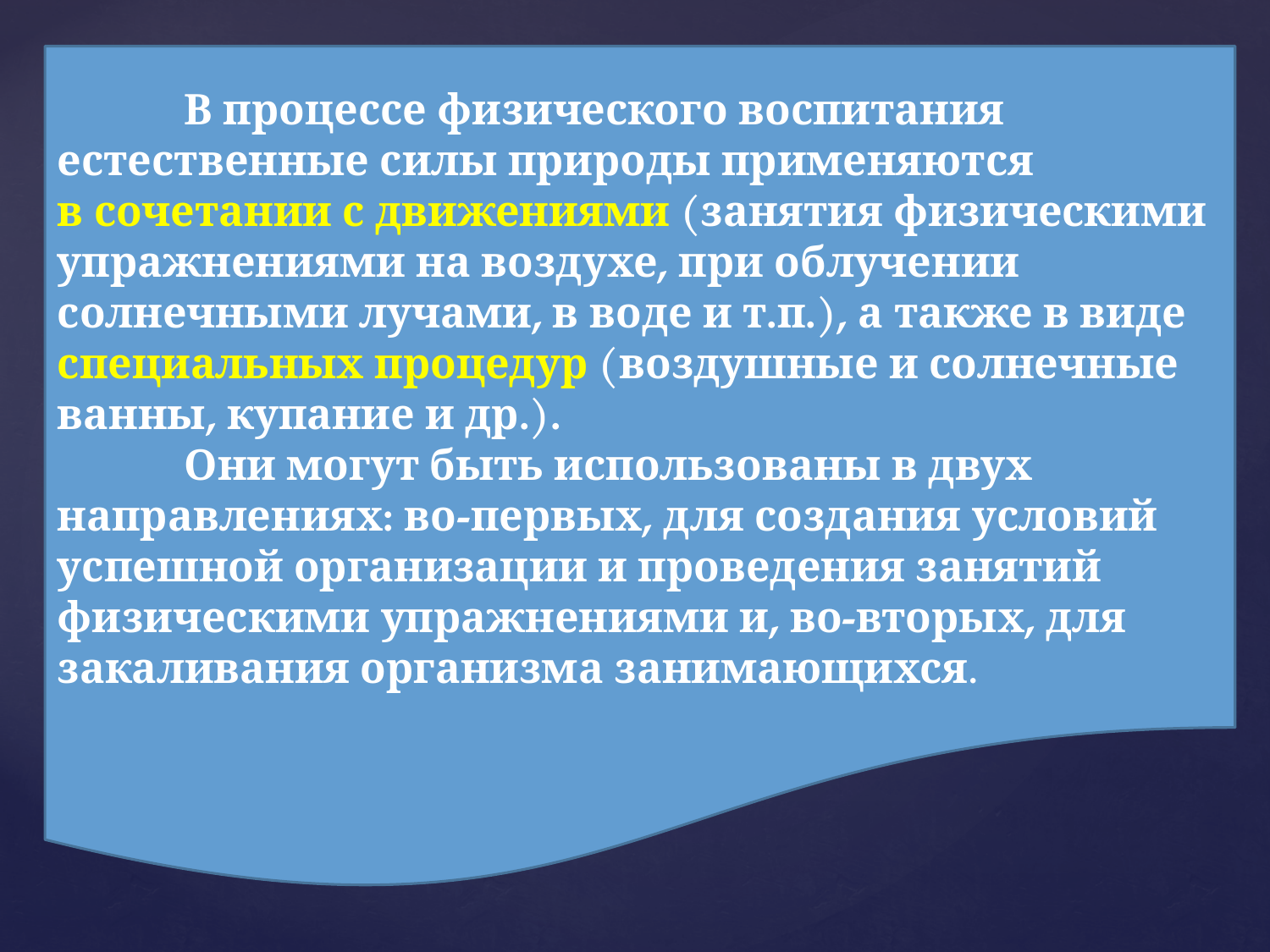

В процессе физического воспитания естественные силы природы применяются
в сочетании с движениями (занятия физическими упражнениями на воздухе, при облучении солнечными лучами, в воде и т.п.), а также в виде специальных процедур (воздушные и солнечные ванны, купание и др.).
	Они могут быть использованы в двух направлениях: во-первых, для создания условий успешной организации и проведения занятий физическими упражнениями и, во-вторых, для закаливания организма занимающихся.
#